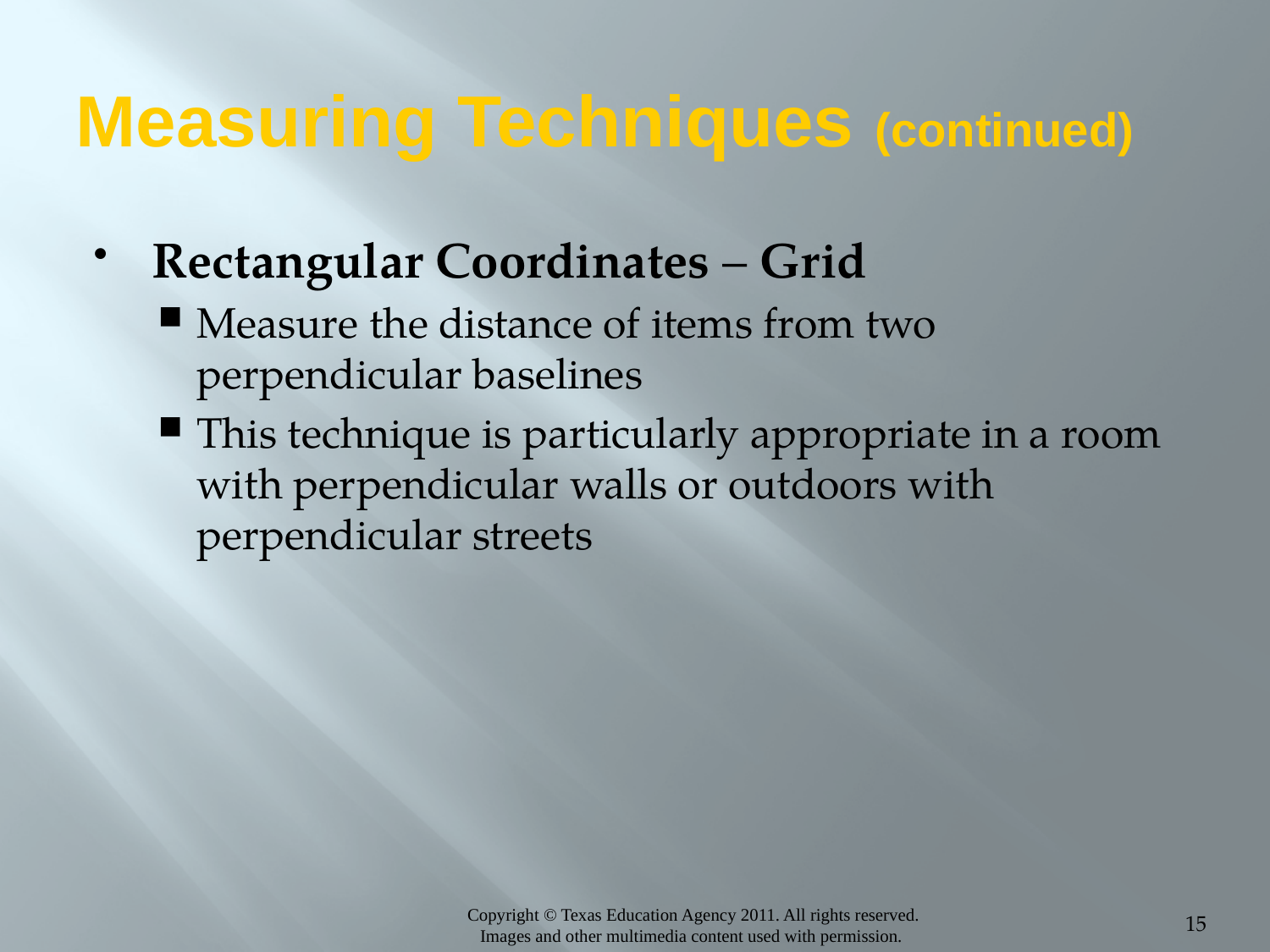

# Measuring Techniques (continued)
Rectangular Coordinates – Grid
Measure the distance of items from two perpendicular baselines
This technique is particularly appropriate in a room with perpendicular walls or outdoors with perpendicular streets
15